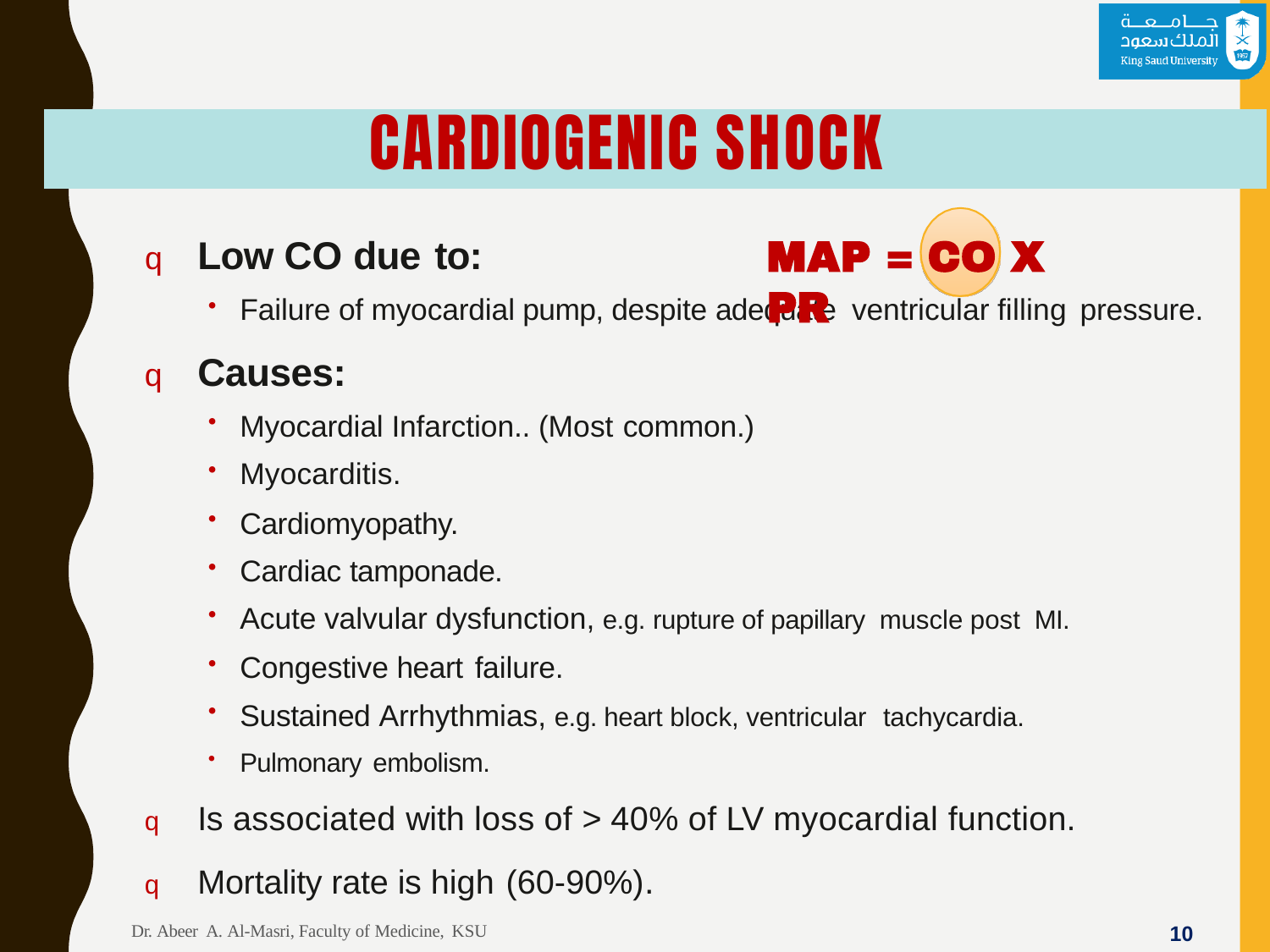

# CARDIOGENIC SHOCK

MAP = CO X PR
q	Low CO due to:
Failure of myocardial pump, despite adequate  ventricular filling pressure.
q	Causes:
Myocardial Infarction.. (Most common.)
Myocarditis.
Cardiomyopathy.
Cardiac tamponade.
Acute valvular dysfunction, e.g. rupture of papillary  muscle post MI.
Congestive heart failure.
Sustained Arrhythmias, e.g. heart block, ventricular  tachycardia.
Pulmonary embolism.
q	Is associated with loss of > 40% of LV myocardial function.
q	Mortality rate is high (60-90%).
Dr. Abeer  A. Al-Masri, Faculty of Medicine, KSU
10